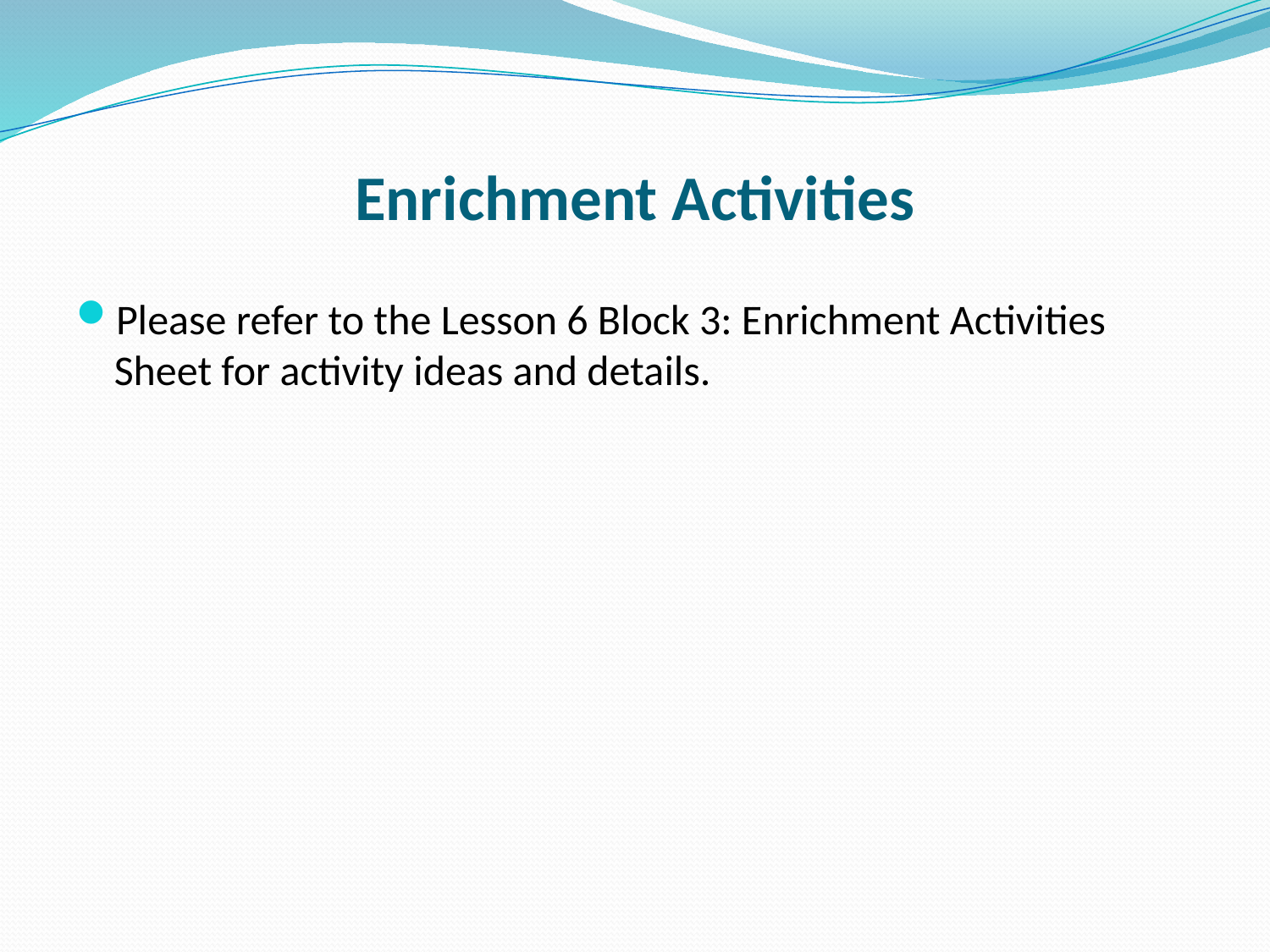

# Enrichment Activities
Please refer to the Lesson 6 Block 3: Enrichment Activities Sheet for activity ideas and details.